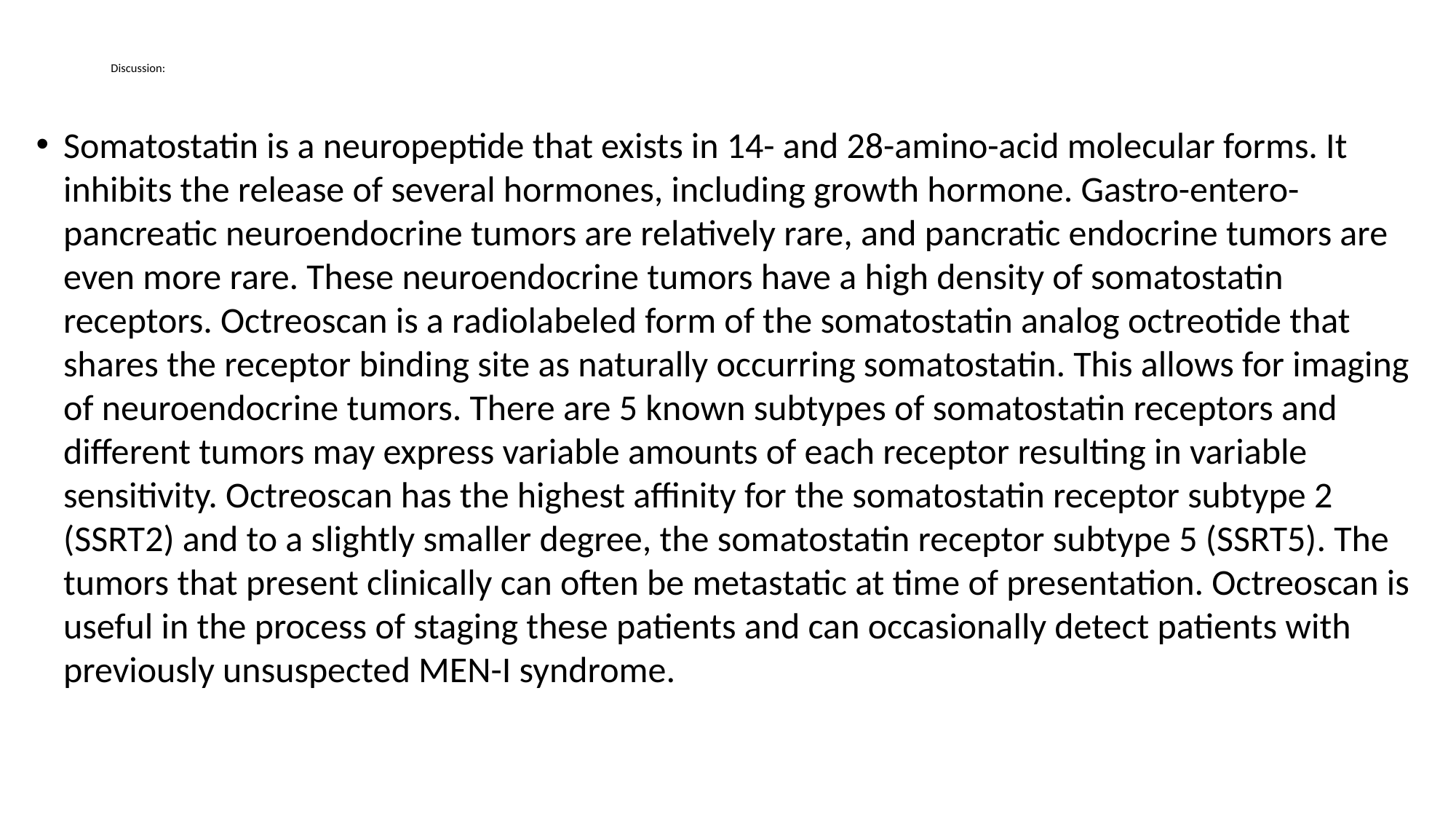

# Discussion:
Somatostatin is a neuropeptide that exists in 14- and 28-amino-acid molecular forms. It inhibits the release of several hormones, including growth hormone. Gastro-entero-pancreatic neuroendocrine tumors are relatively rare, and pancratic endocrine tumors are even more rare. These neuroendocrine tumors have a high density of somatostatin receptors. Octreoscan is a radiolabeled form of the somatostatin analog octreotide that shares the receptor binding site as naturally occurring somatostatin. This allows for imaging of neuroendocrine tumors. There are 5 known subtypes of somatostatin receptors and different tumors may express variable amounts of each receptor resulting in variable sensitivity. Octreoscan has the highest affinity for the somatostatin receptor subtype 2 (SSRT2) and to a slightly smaller degree, the somatostatin receptor subtype 5 (SSRT5). The tumors that present clinically can often be metastatic at time of presentation. Octreoscan is useful in the process of staging these patients and can occasionally detect patients with previously unsuspected MEN-I syndrome.